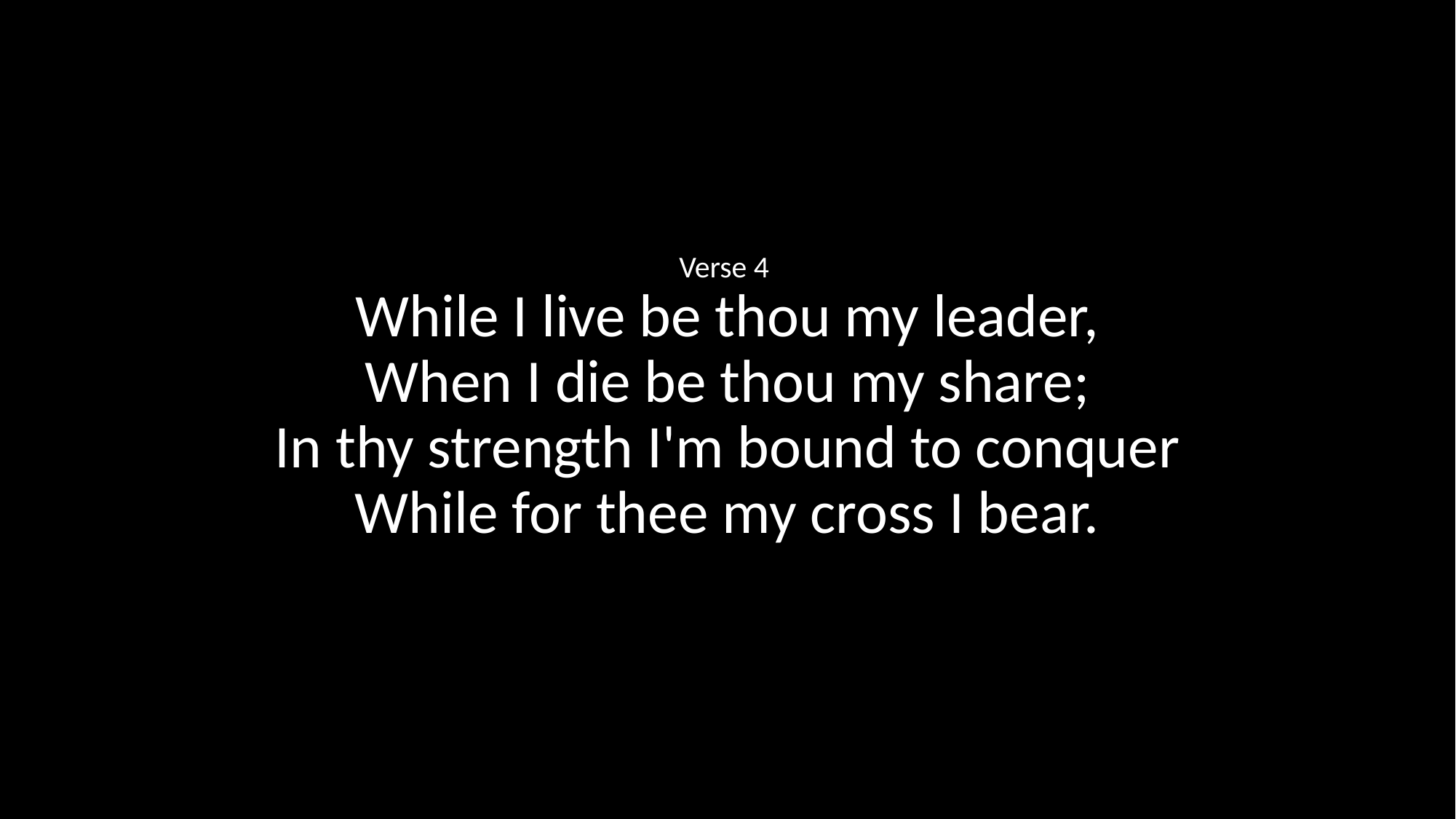

Verse 4
While I live be thou my leader,
When I die be thou my share;
In thy strength I'm bound to conquer
While for thee my cross I bear.